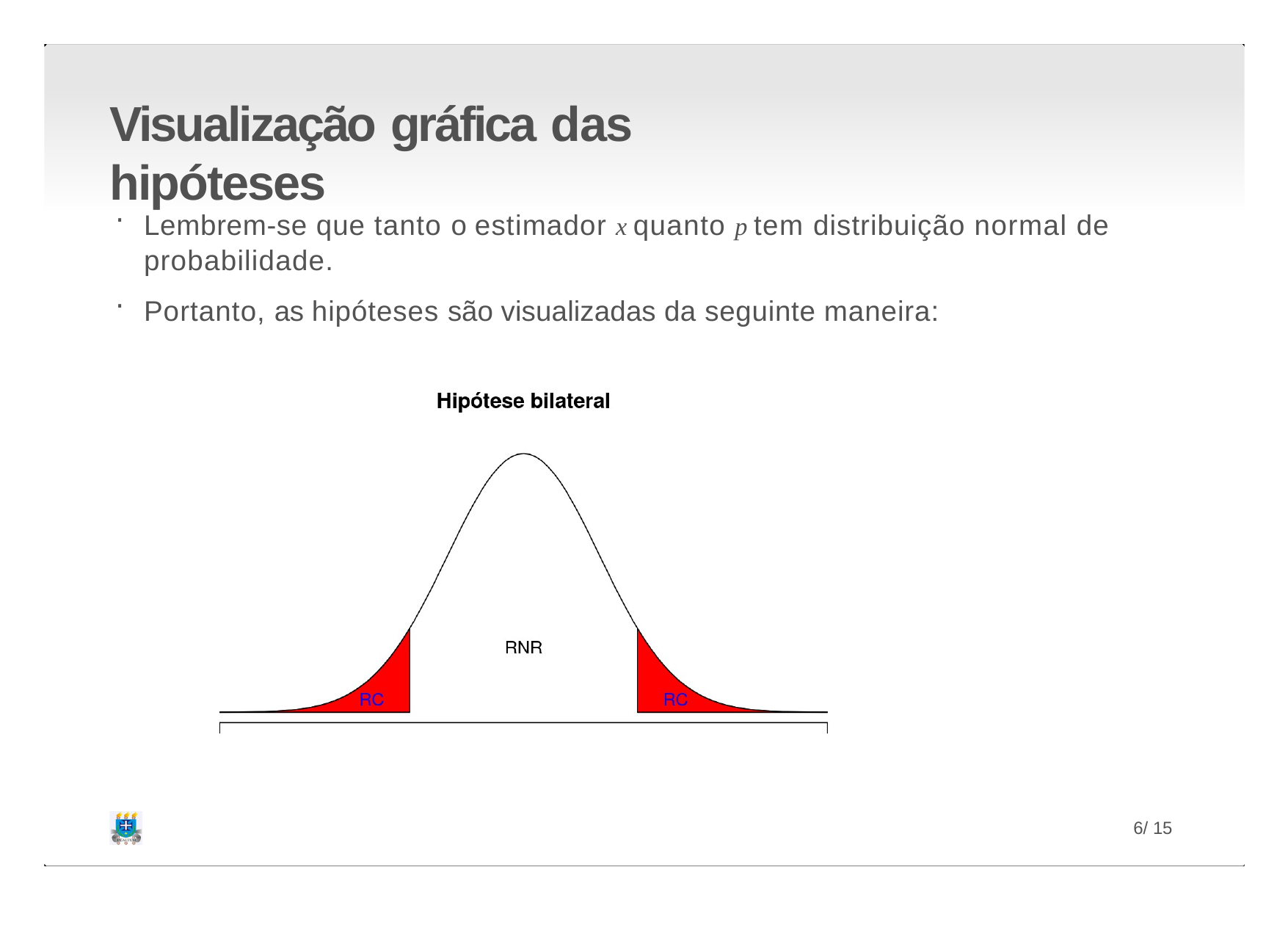

# Visualização gráfica das hipóteses
Lembrem-se que tanto o estimador x quanto p tem distribuição normal de  probabilidade.
Portanto, as hipóteses são visualizadas da seguinte maneira:

6/ 15